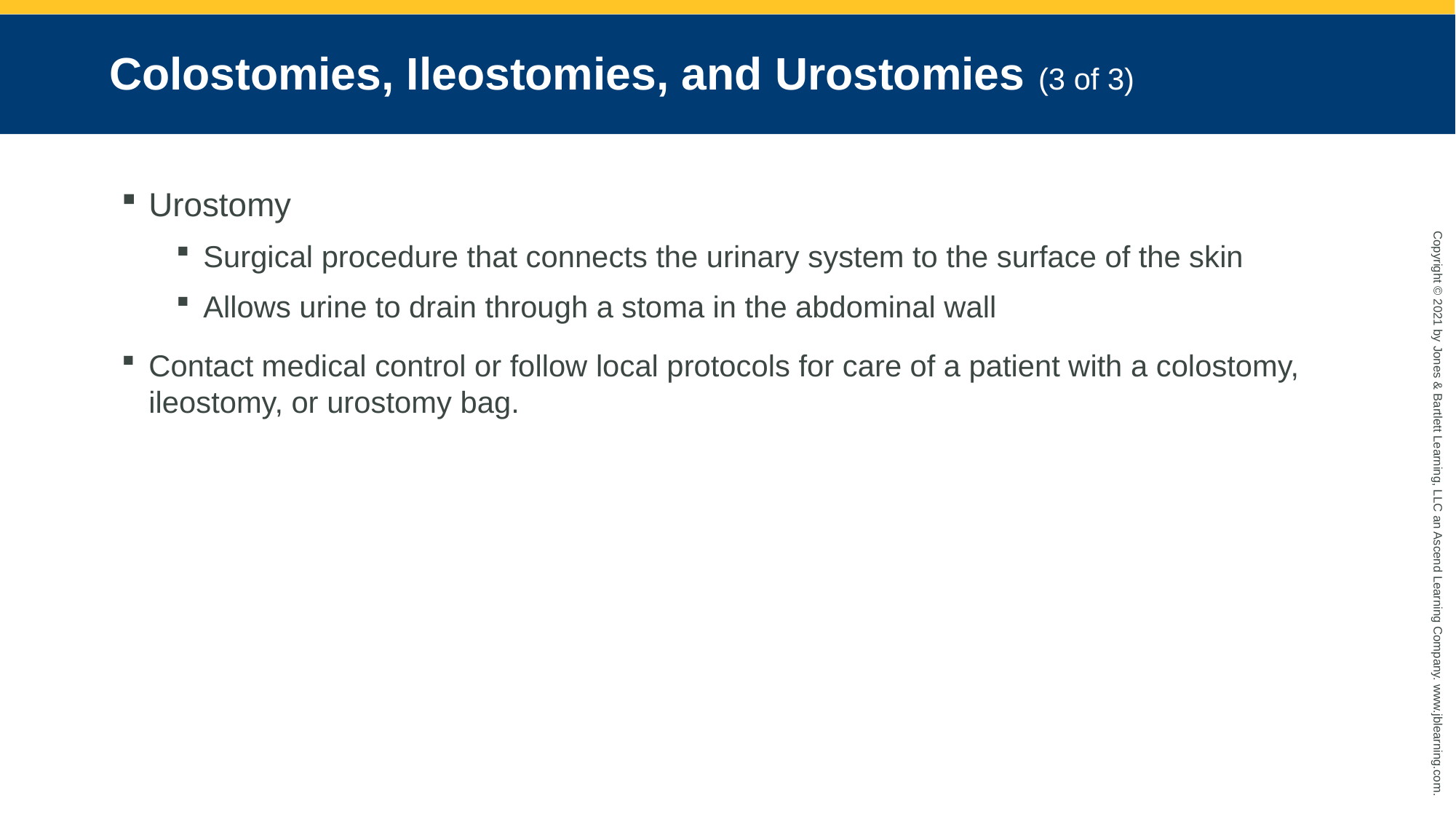

# Colostomies, Ileostomies, and Urostomies (3 of 3)
Urostomy
Surgical procedure that connects the urinary system to the surface of the skin
Allows urine to drain through a stoma in the abdominal wall
Contact medical control or follow local protocols for care of a patient with a colostomy, ileostomy, or urostomy bag.